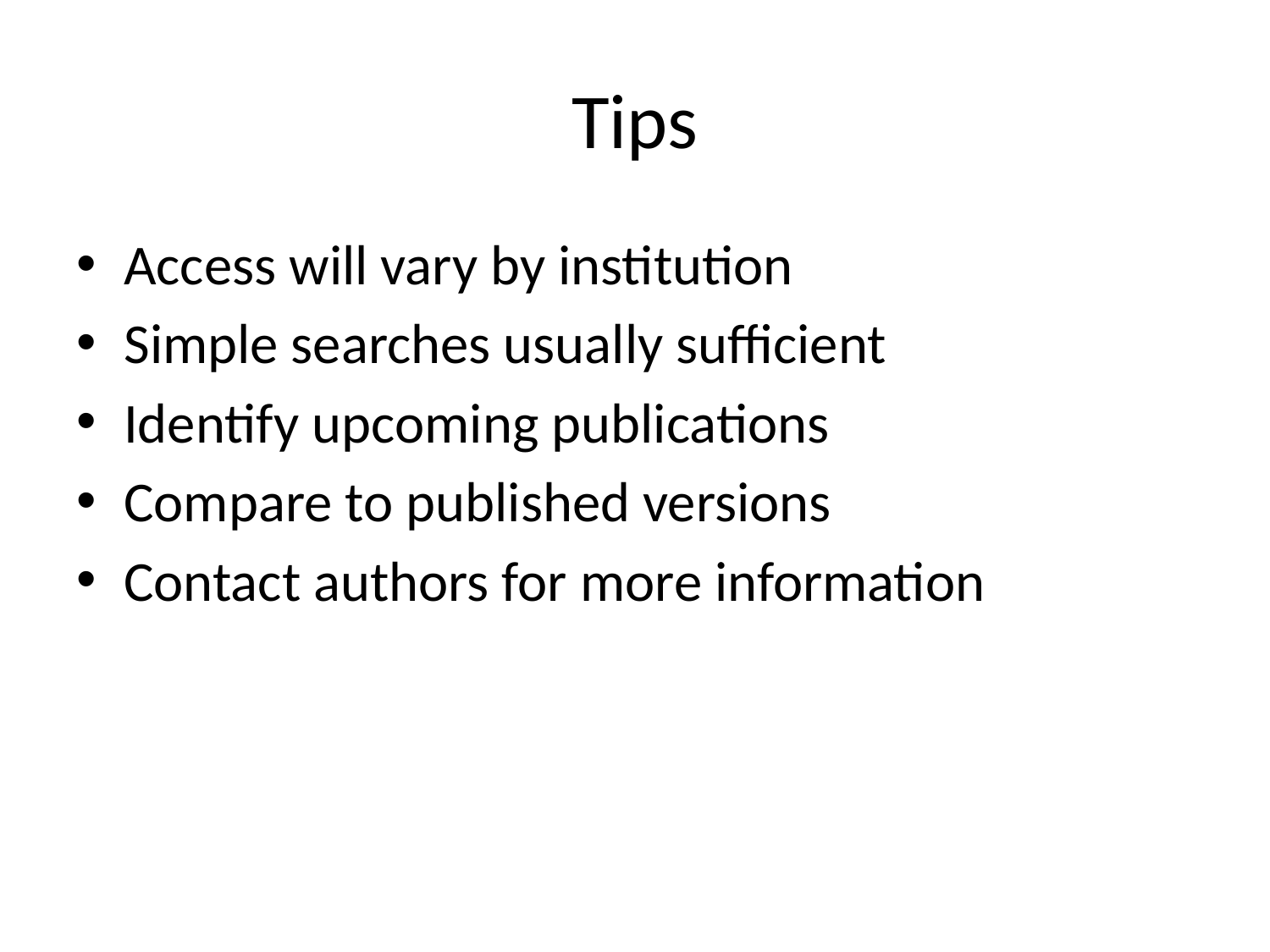

# Tips
Access will vary by institution
Simple searches usually sufficient
Identify upcoming publications
Compare to published versions
Contact authors for more information